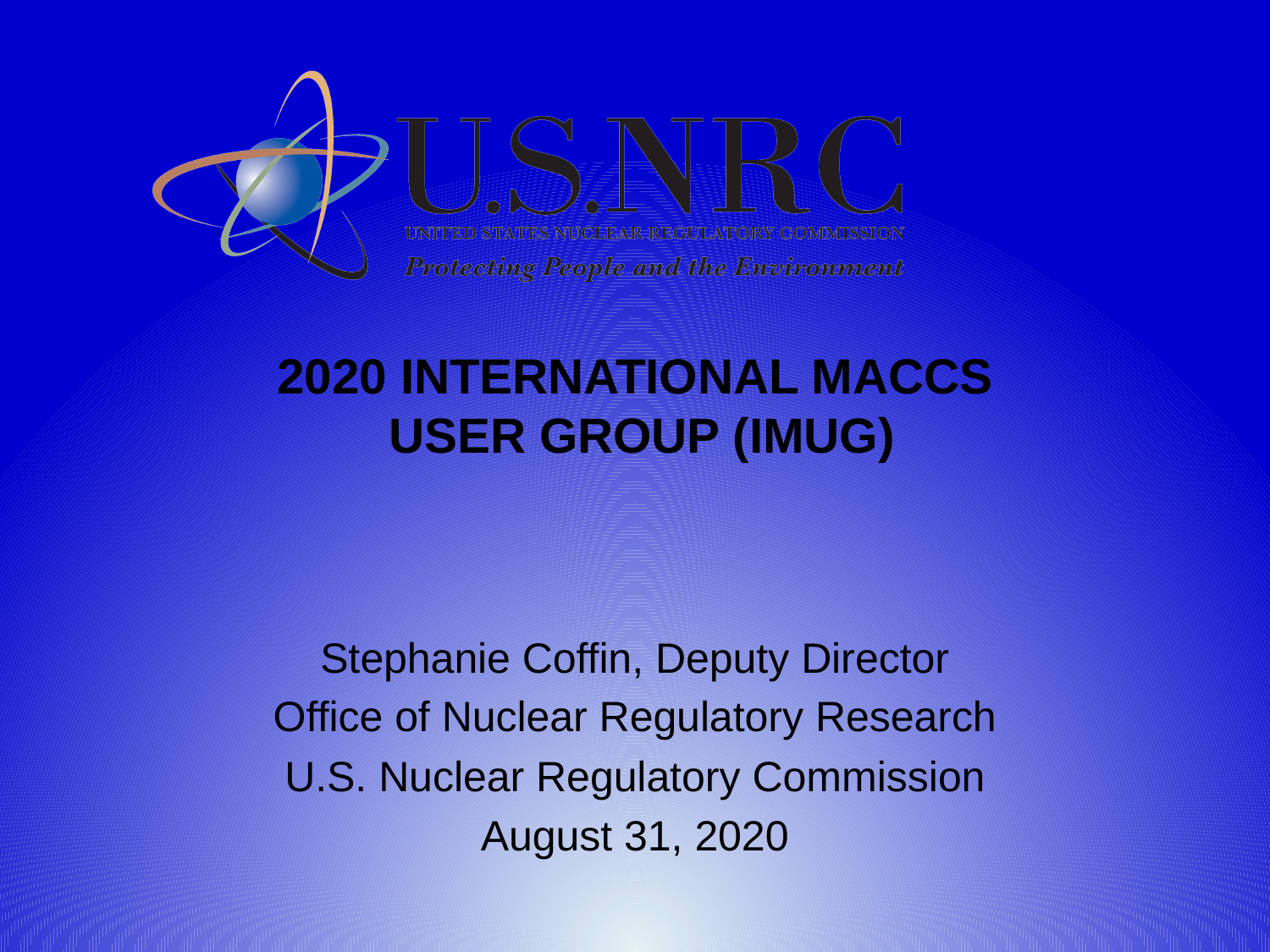

# 2020 INTERNATIONAL MACCS USER GROUP (IMUG)
Stephanie Coffin, Deputy Director
Office of Nuclear Regulatory Research
U.S. Nuclear Regulatory Commission
August 31, 2020